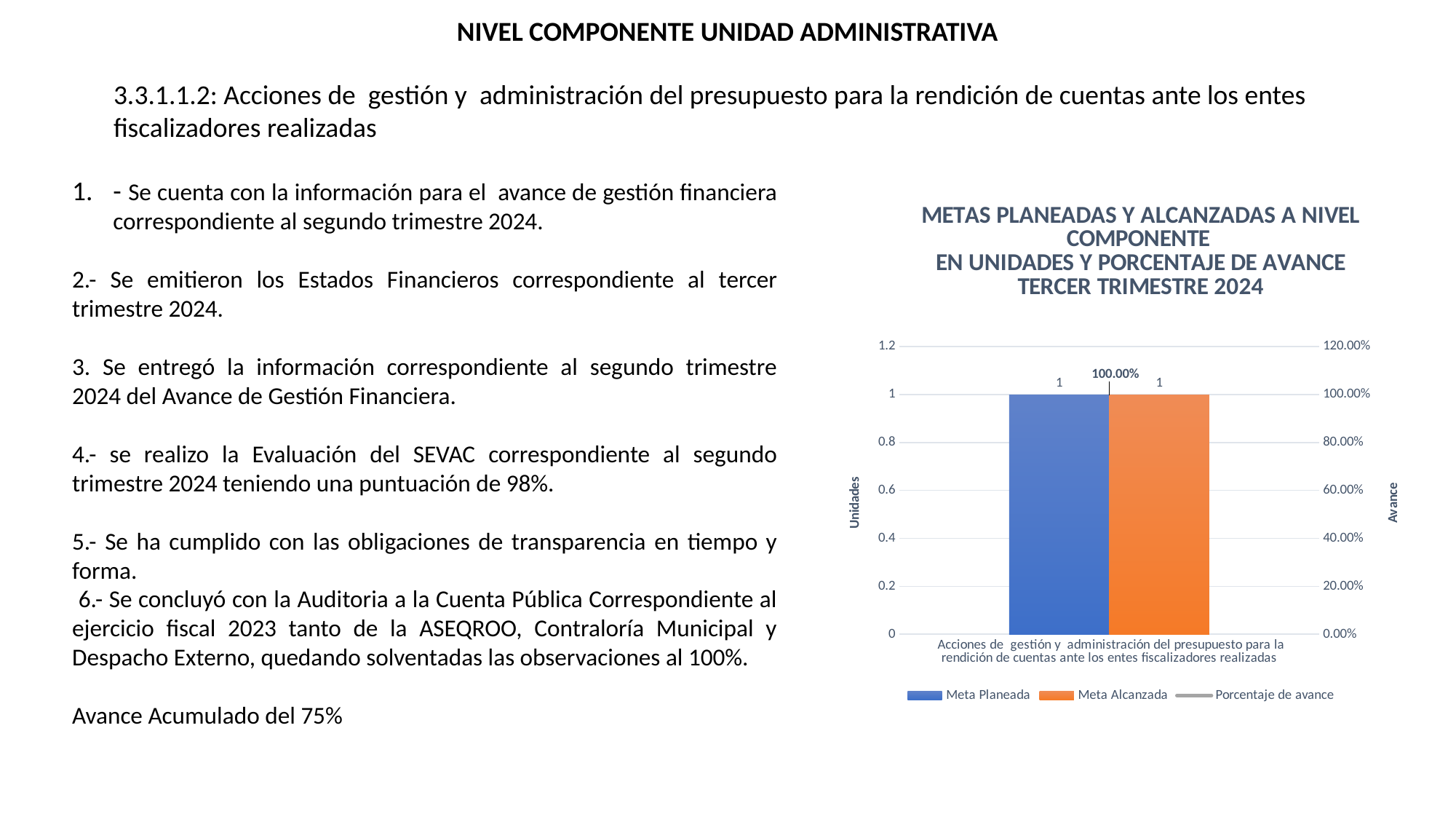

NIVEL COMPONENTE UNIDAD ADMINISTRATIVA
3.3.1.1.2: Acciones de  gestión y  administración del presupuesto para la rendición de cuentas ante los entes fiscalizadores realizadas
- Se cuenta con la información para el  avance de gestión financiera correspondiente al segundo trimestre 2024.

2.- Se emitieron los Estados Financieros correspondiente al tercer trimestre 2024.

3. Se entregó la información correspondiente al segundo trimestre 2024 del Avance de Gestión Financiera.

4.- se realizo la Evaluación del SEVAC correspondiente al segundo trimestre 2024 teniendo una puntuación de 98%.

5.- Se ha cumplido con las obligaciones de transparencia en tiempo y forma.
 6.- Se concluyó con la Auditoria a la Cuenta Pública Correspondiente al ejercicio fiscal 2023 tanto de la ASEQROO, Contraloría Municipal y Despacho Externo, quedando solventadas las observaciones al 100%.

Avance Acumulado del 75%

### Chart: METAS PLANEADAS Y ALCANZADAS A NIVEL COMPONENTE
EN UNIDADES Y PORCENTAJE DE AVANCE
TERCER TRIMESTRE 2024

| Category | Meta Planeada | Meta Alcanzada |  |
|---|---|---|---|
|  Acciones de  gestión y  administración del presupuesto para la rendición de cuentas ante los entes fiscalizadores realizadas | 1.0 | 1.0 | 1.0 |